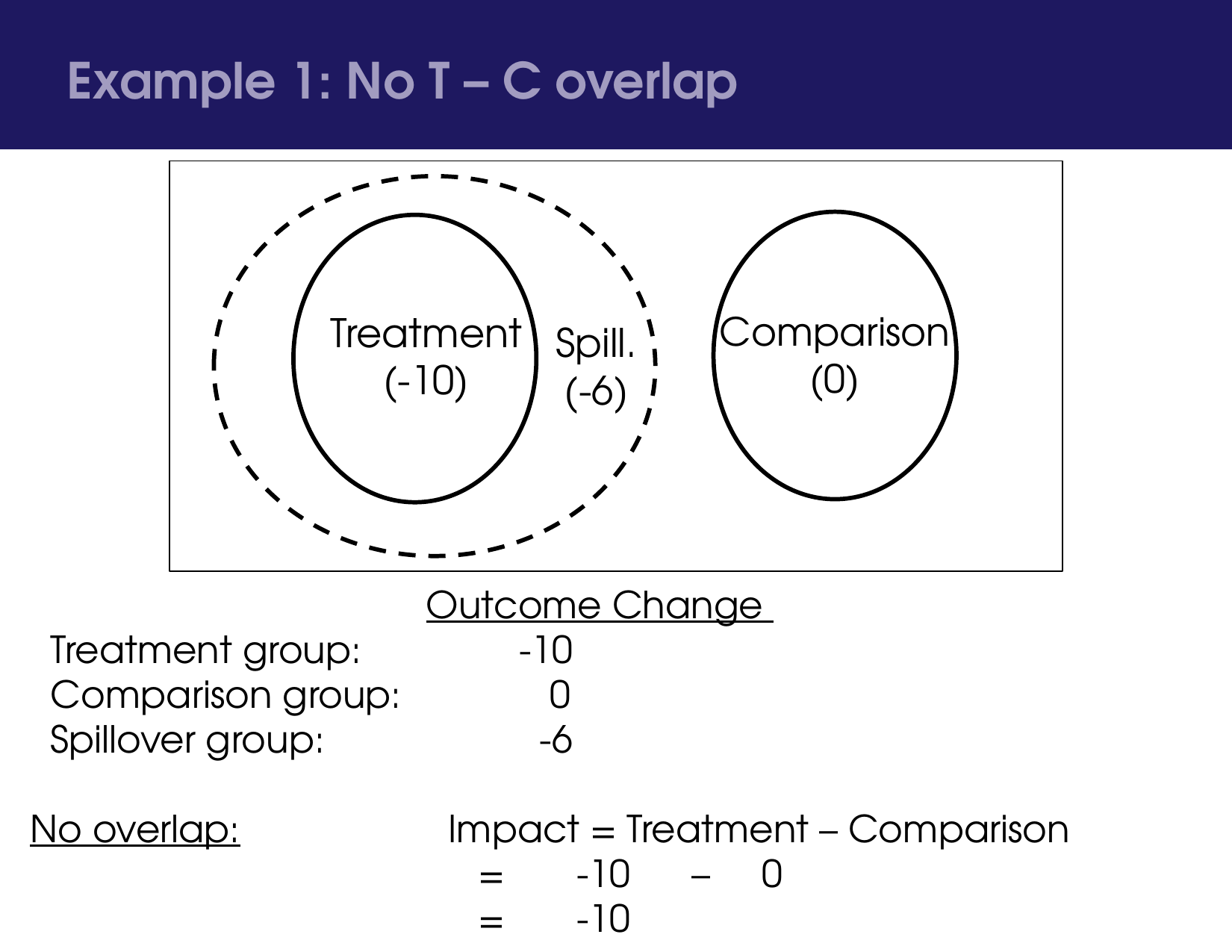

# Example 1: No T – C overlap

Comparison
(0)
Treatment
(-10)
Spill.
(-6)
			       Outcome Change
  Treatment group:		    -10
  Comparison group:	       0
  Spillover group:		      -6

No overlap:   	        Impact	= Treatment – Comparison
				=       -10      –     0
				=       -10